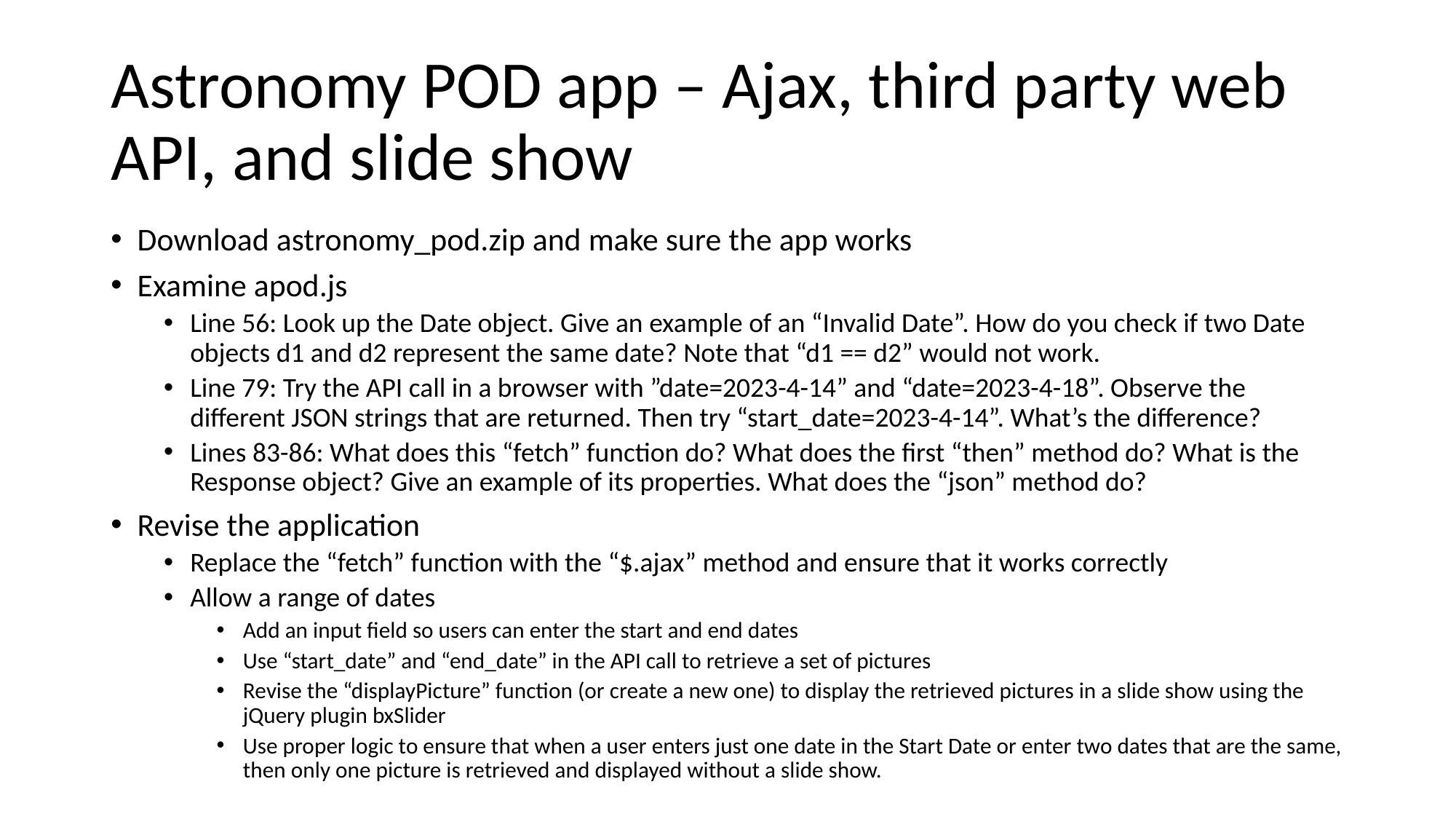

# Astronomy POD app – Ajax, third party web API, and slide show
Download astronomy_pod.zip and make sure the app works
Examine apod.js
Line 56: Look up the Date object. Give an example of an “Invalid Date”. How do you check if two Date objects d1 and d2 represent the same date? Note that “d1 == d2” would not work.
Line 79: Try the API call in a browser with ”date=2023-4-14” and “date=2023-4-18”. Observe the different JSON strings that are returned. Then try “start_date=2023-4-14”. What’s the difference?
Lines 83-86: What does this “fetch” function do? What does the first “then” method do? What is the Response object? Give an example of its properties. What does the “json” method do?
Revise the application
Replace the “fetch” function with the “$.ajax” method and ensure that it works correctly
Allow a range of dates
Add an input field so users can enter the start and end dates
Use “start_date” and “end_date” in the API call to retrieve a set of pictures
Revise the “displayPicture” function (or create a new one) to display the retrieved pictures in a slide show using the jQuery plugin bxSlider
Use proper logic to ensure that when a user enters just one date in the Start Date or enter two dates that are the same, then only one picture is retrieved and displayed without a slide show.